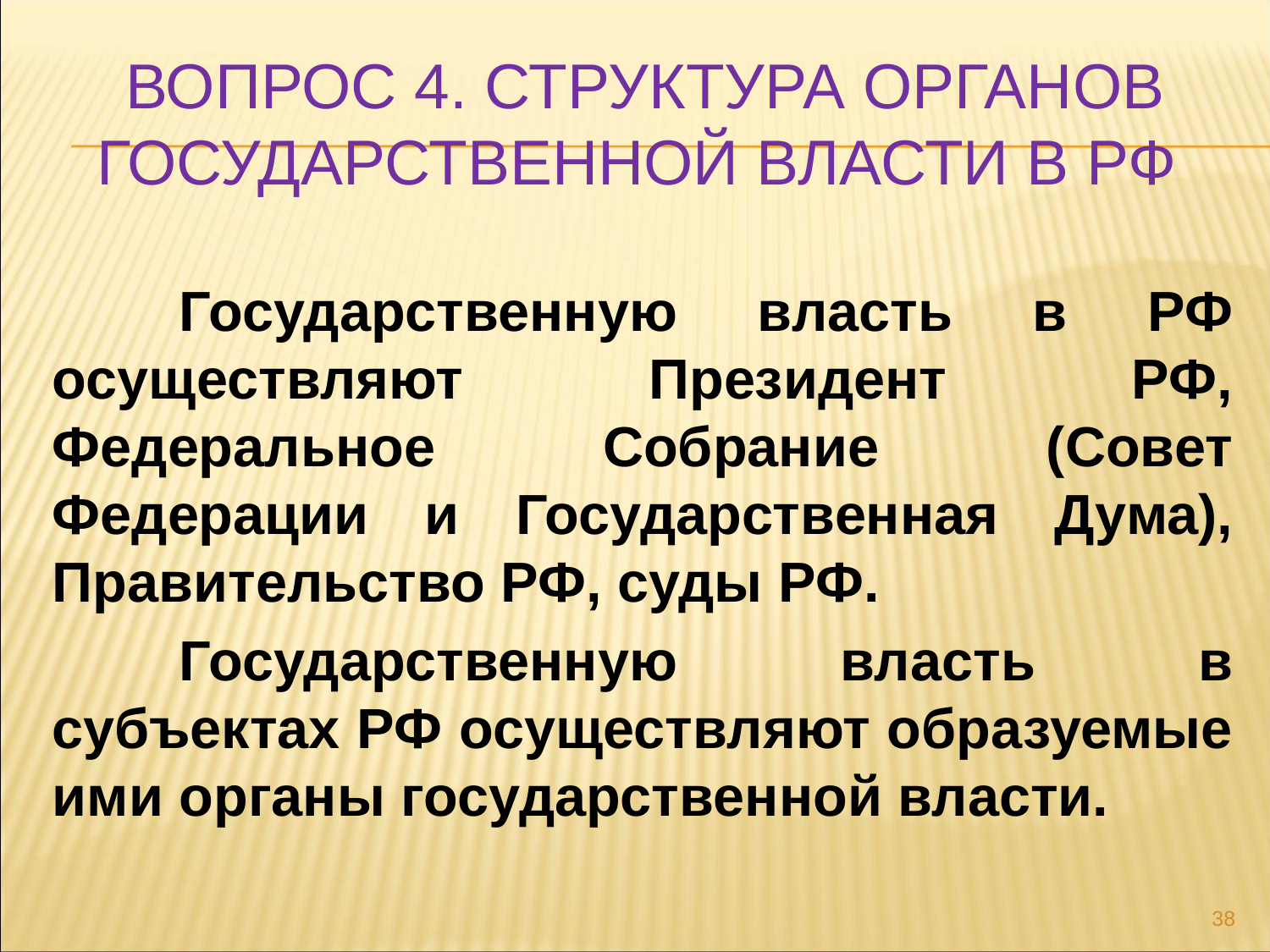

# Вопрос 4. структура органов государственной власти в РФ
	Государственную власть в РФ осуществляют Президент РФ, Федеральное Собрание (Совет Федерации и Государственная Дума), Правительство РФ, суды РФ.
	Государственную власть в субъектах РФ осуществляют образуемые ими органы государственной власти.
38